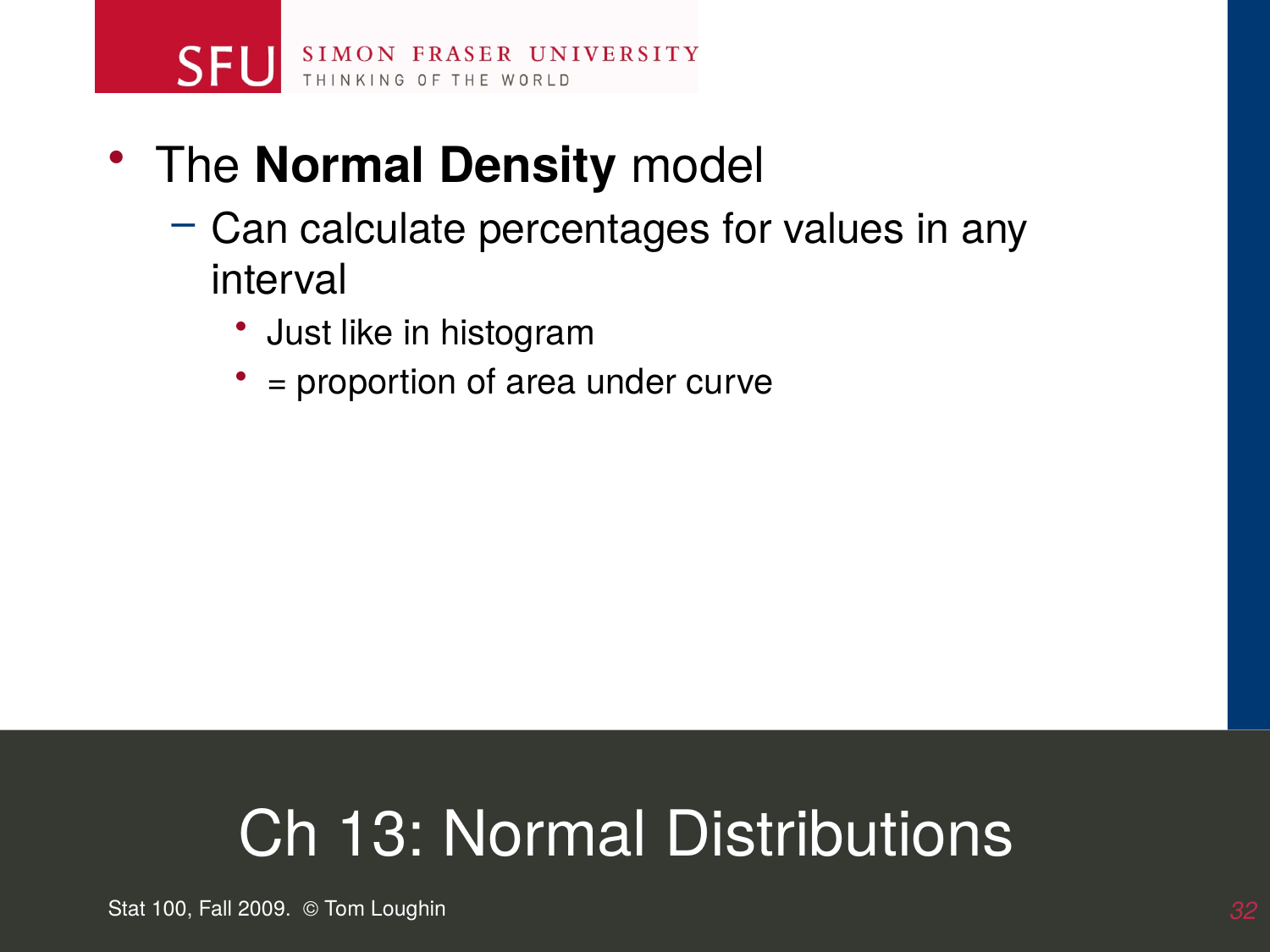

The Normal Density model
Can calculate percentages for values in any interval
Just like in histogram
= proportion of area under curve

# Ch 13: Normal Distributions
Stat 100, Fall 2009.  © Tom Loughin
32